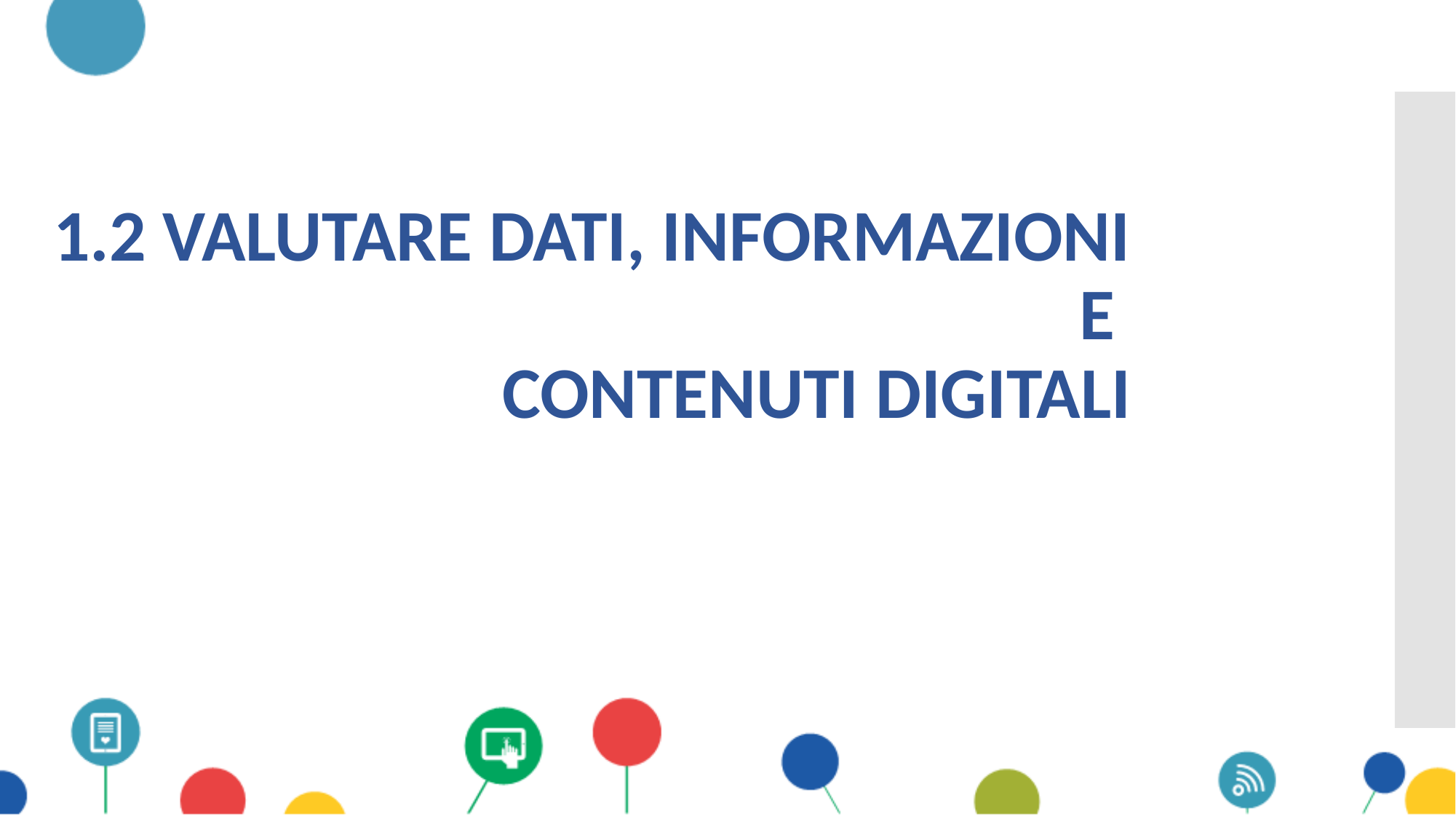

# 1.2 Valutare dati, informazioni e contenuti digitali